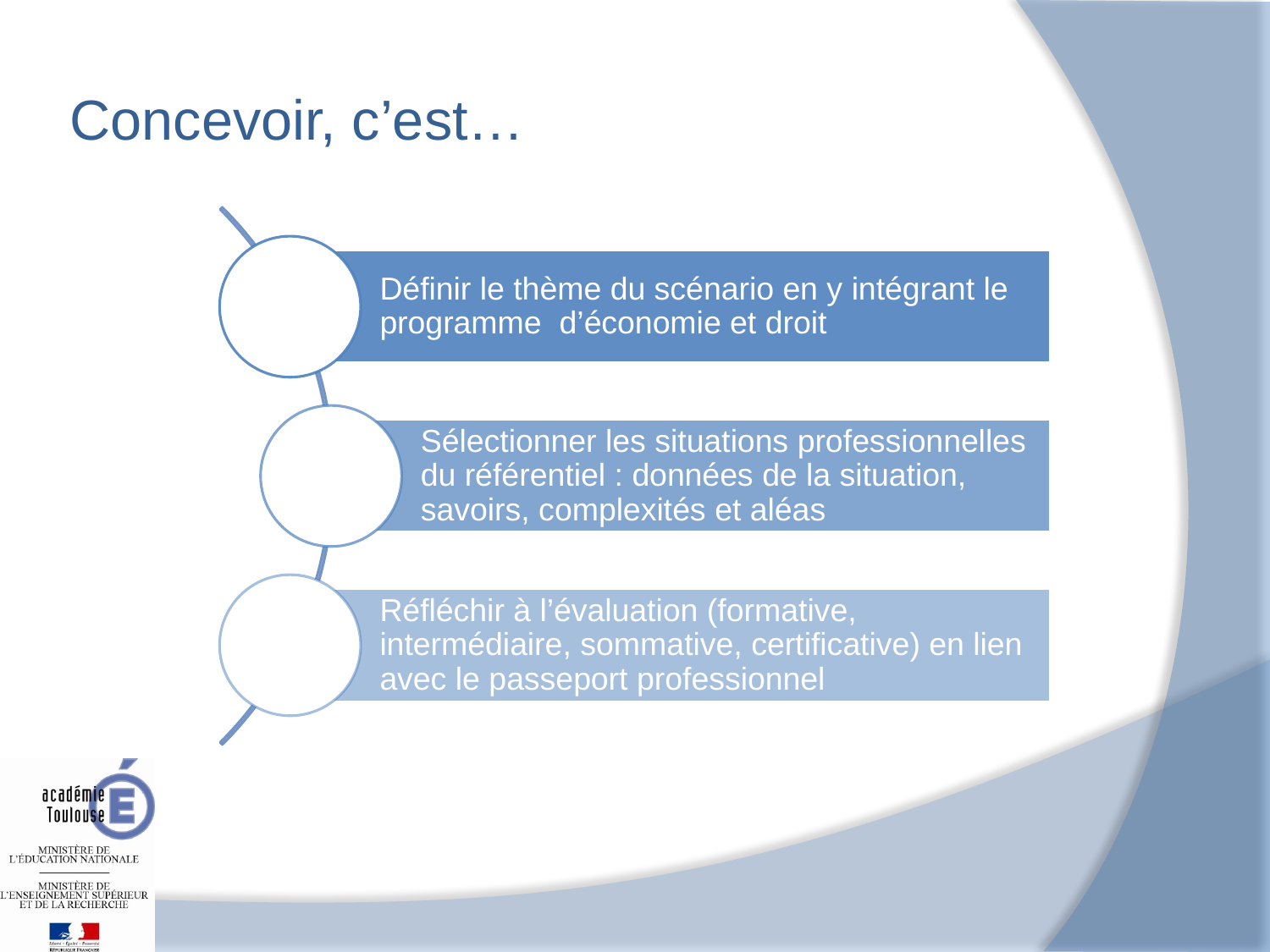

# Concevoir, c’est…
Définir le thème du scénario en y intégrant le programme  d’économie et droit
Sélectionner les situations professionnelles du référentiel : données de la situation, savoirs, complexités et aléas
Réfléchir à l’évaluation (formative, intermédiaire, sommative, certificative) en lien avec le passeport professionnel